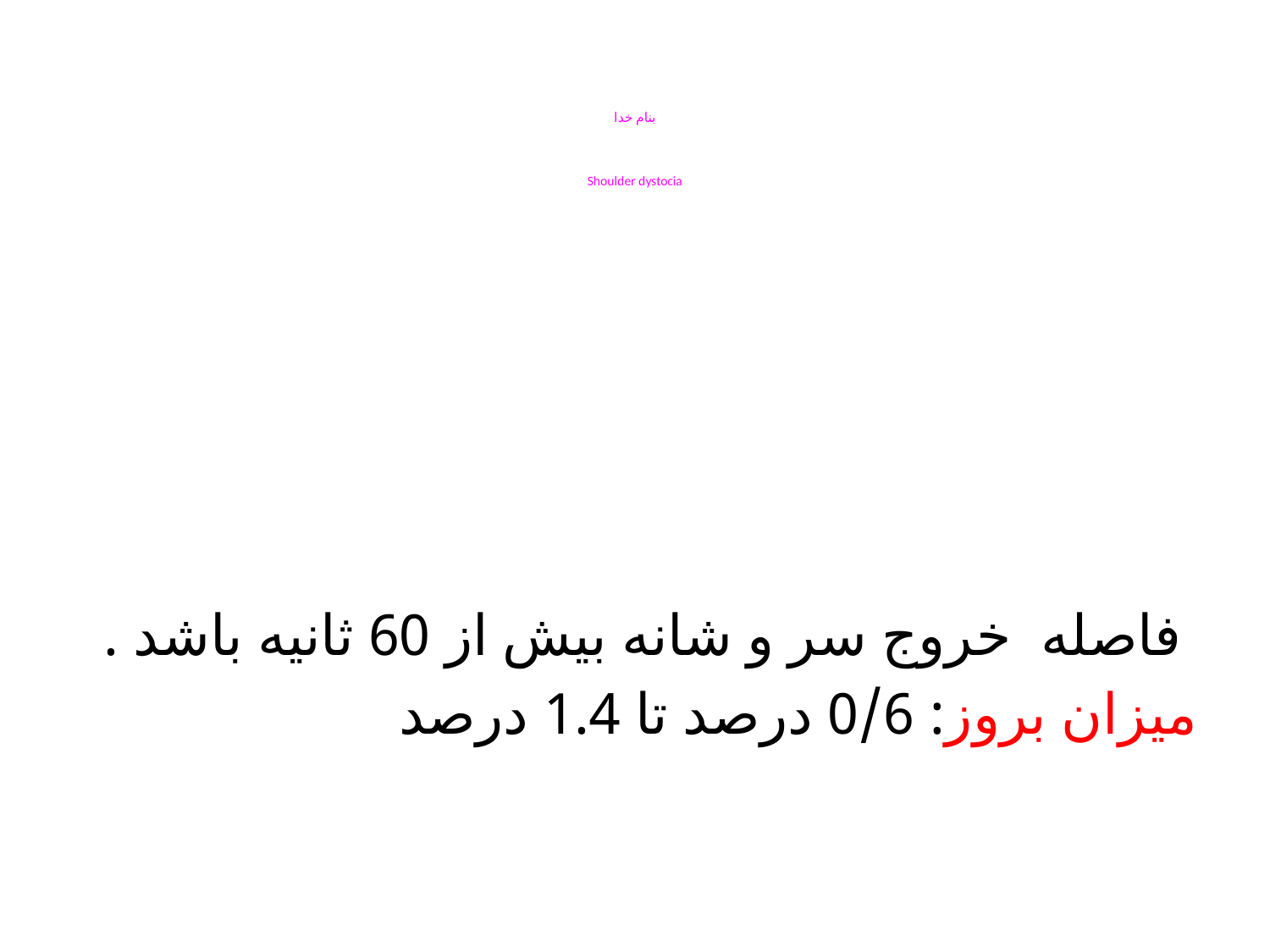

# بنام خدا Shoulder dystocia
 فاصله  خروج سر و شانه بیش از 60 ثانیه باشد .
میزان بروز: 0/6 درصد تا 1.4 درصد